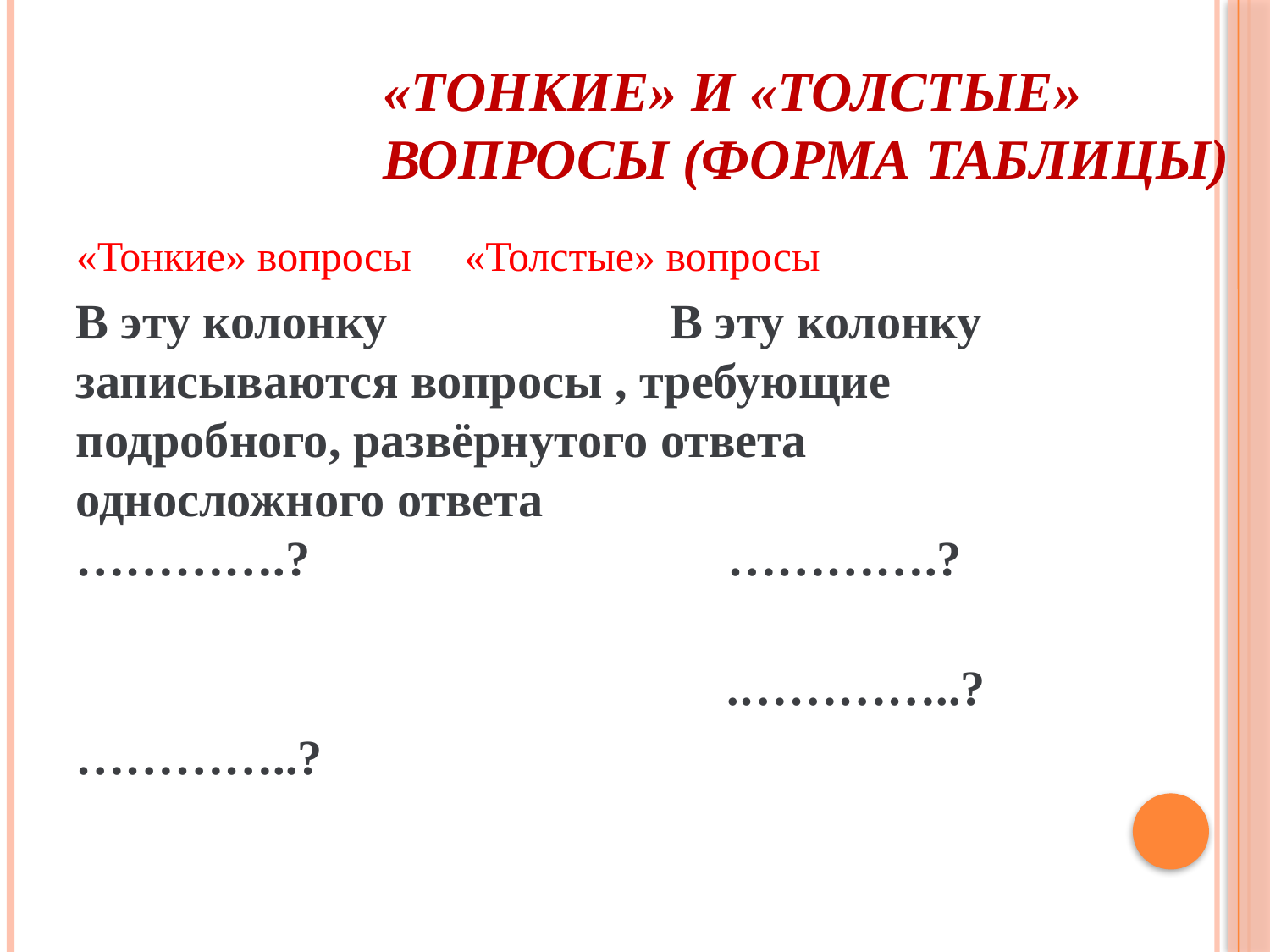

# «Тонкие» и «толстые» вопросы (форма таблицы)
«Тонкие» вопросы     «Толстые» вопросы
В эту колонку                       В эту колонку записываются вопросы , требующие  подробного, развёрнутого ответа          односложного ответа                                             ………….?                                  ………….?
                                                     .…………..?
…………..?